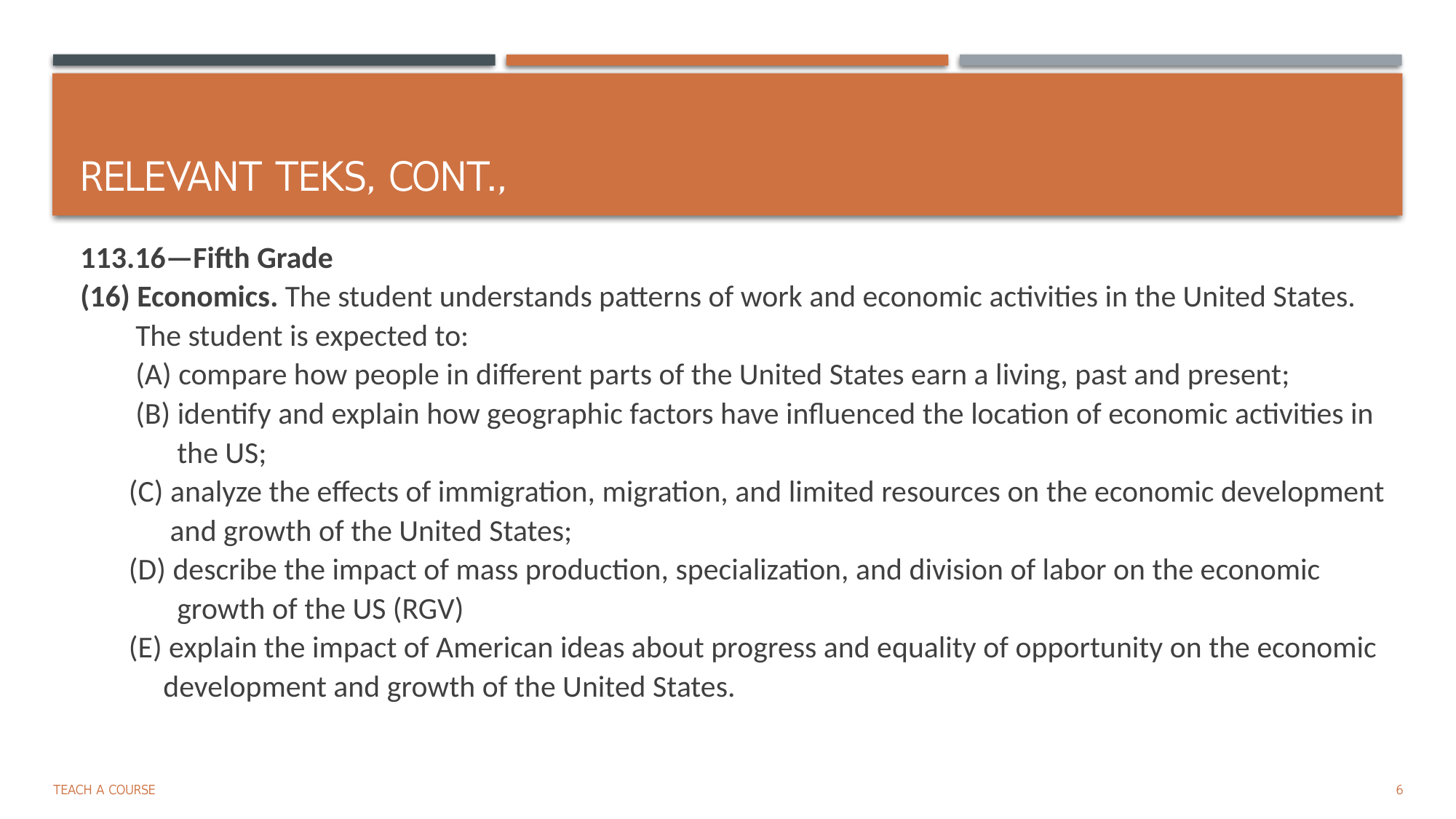

# Relevant TEKS, cont.,
113.16—Fifth Grade
(16) Economics. The student understands patterns of work and economic activities in the United States.
        The student is expected to:
        (A) compare how people in different parts of the United States earn a living, past and present;
        (B) identify and explain how geographic factors have influenced the location of economic activities in
              the US;
       (C) analyze the effects of immigration, migration, and limited resources on the economic development
             and growth of the United States;
       (D) describe the impact of mass production, specialization, and division of labor on the economic
              growth of the US (RGV)
       (E) explain the impact of American ideas about progress and equality of opportunity on the economic
            development and growth of the United States.

Teach a Course
6